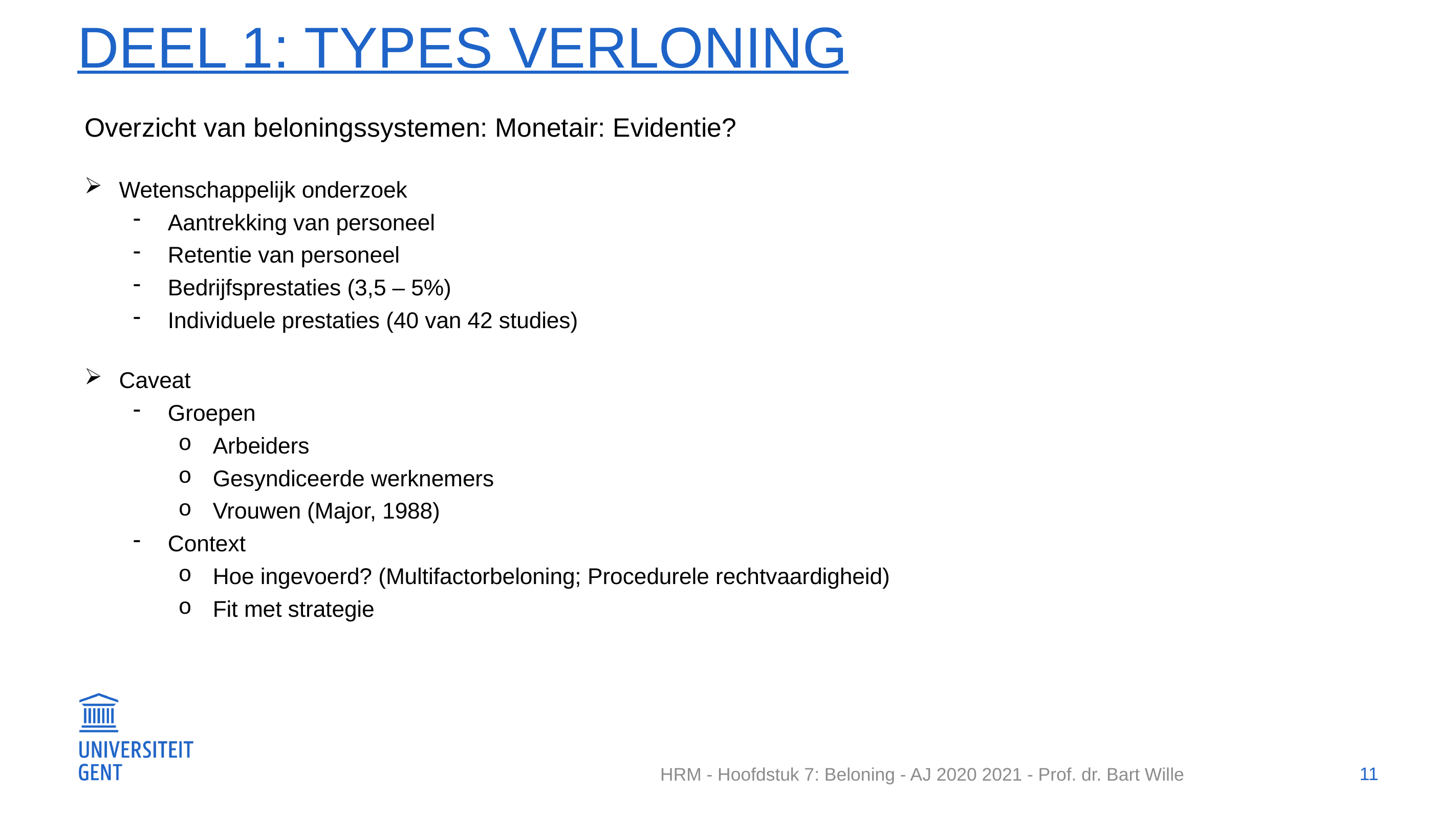

# Deel 1: Types verloning
Overzicht van beloningssystemen: Monetair: Evidentie?

Wetenschappelijk onderzoek
Aantrekking van personeel
Retentie van personeel
Bedrijfsprestaties (3,5 – 5%)
Individuele prestaties (40 van 42 studies)

Caveat
Groepen
Arbeiders
Gesyndiceerde werknemers
Vrouwen (Major, 1988)
Context
Hoe ingevoerd? (Multifactorbeloning; Procedurele rechtvaardigheid)
Fit met strategie

11
HRM - Hoofdstuk 7: Beloning - AJ 2020 2021 - Prof. dr. Bart Wille